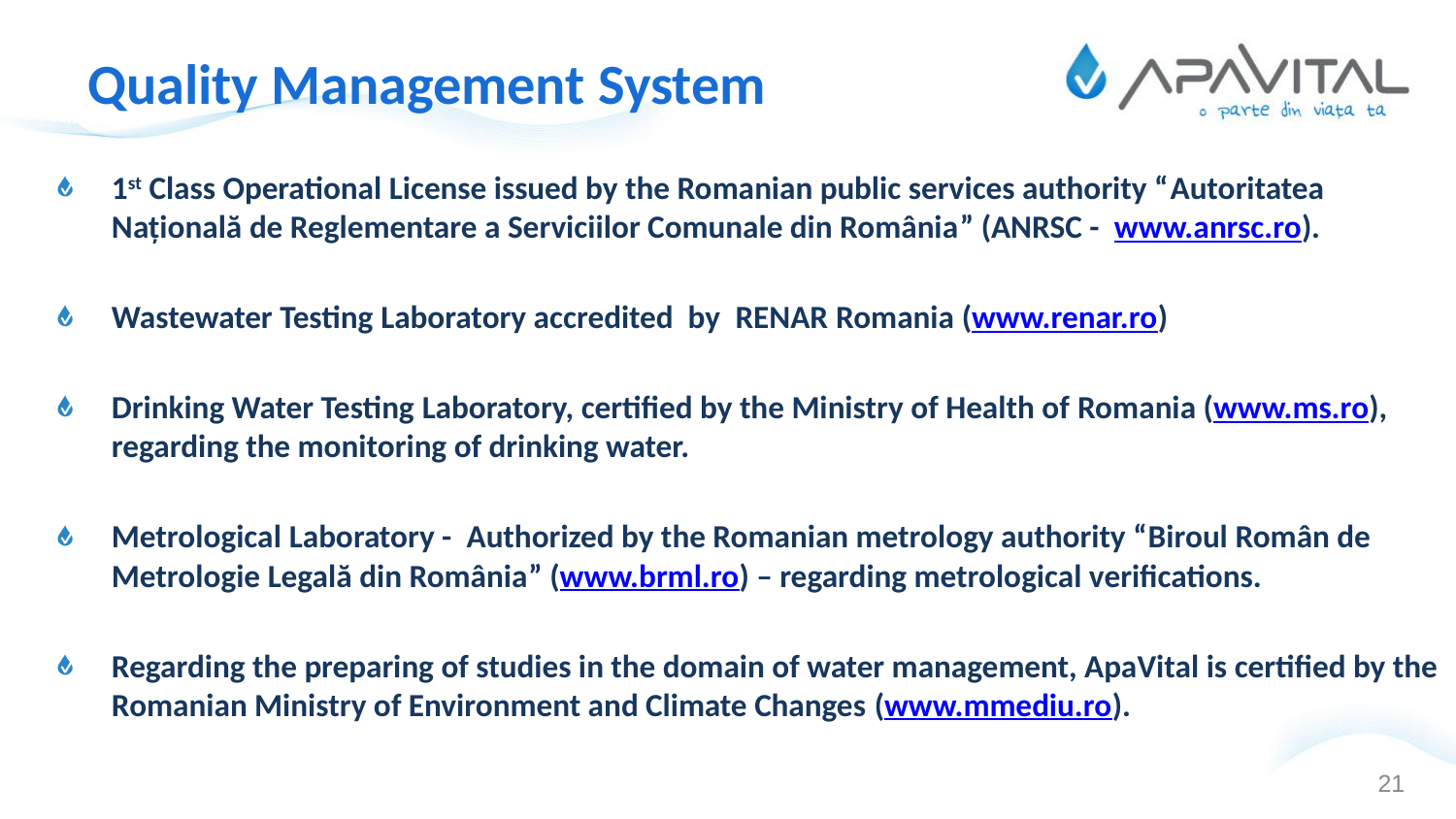

# Quality Management System
1st Class Operational License issued by the Romanian public services authority “Autoritatea Națională de Reglementare a Serviciilor Comunale din România” (ANRSC -  www.anrsc.ro).

Wastewater Testing Laboratory accredited  by  RENAR Romania (www.renar.ro)

Drinking Water Testing Laboratory, certified by the Ministry of Health of Romania (www.ms.ro), regarding the monitoring of drinking water.

Metrological Laboratory -  Authorized by the Romanian metrology authority “Biroul Român de Metrologie Legală din România” (www.brml.ro) – regarding metrological verifications.

Regarding the preparing of studies in the domain of water management, ApaVital is certified by the Romanian Ministry of Environment and Climate Changes (www.mmediu.ro).

21